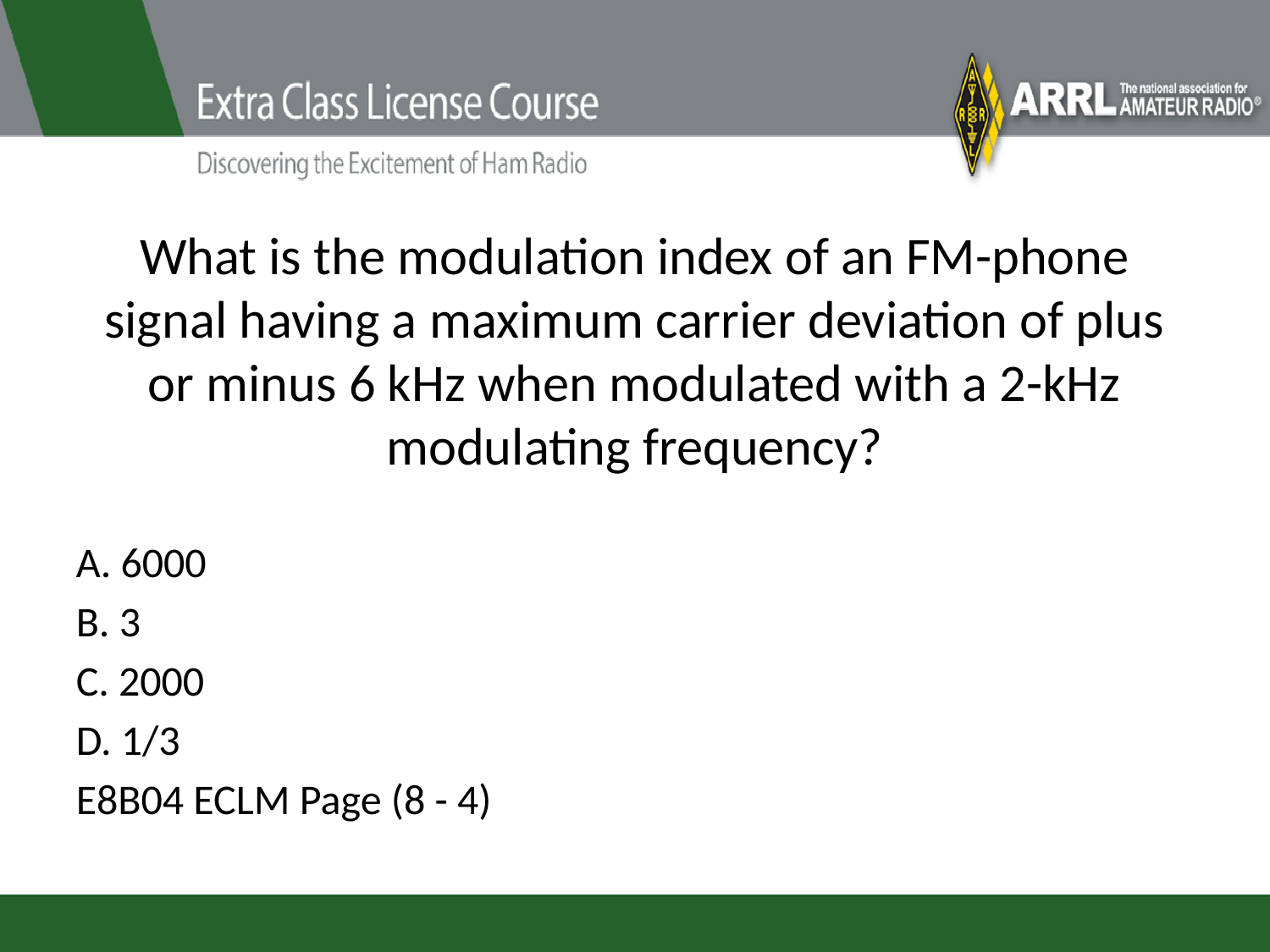

# What is the modulation index of an FM-phone signal having a maximum carrier deviation of plus or minus 6 kHz when modulated with a 2-kHz modulating frequency?
A. 6000
B. 3
C. 2000
D. 1/3
E8B04 ECLM Page (8 - 4)